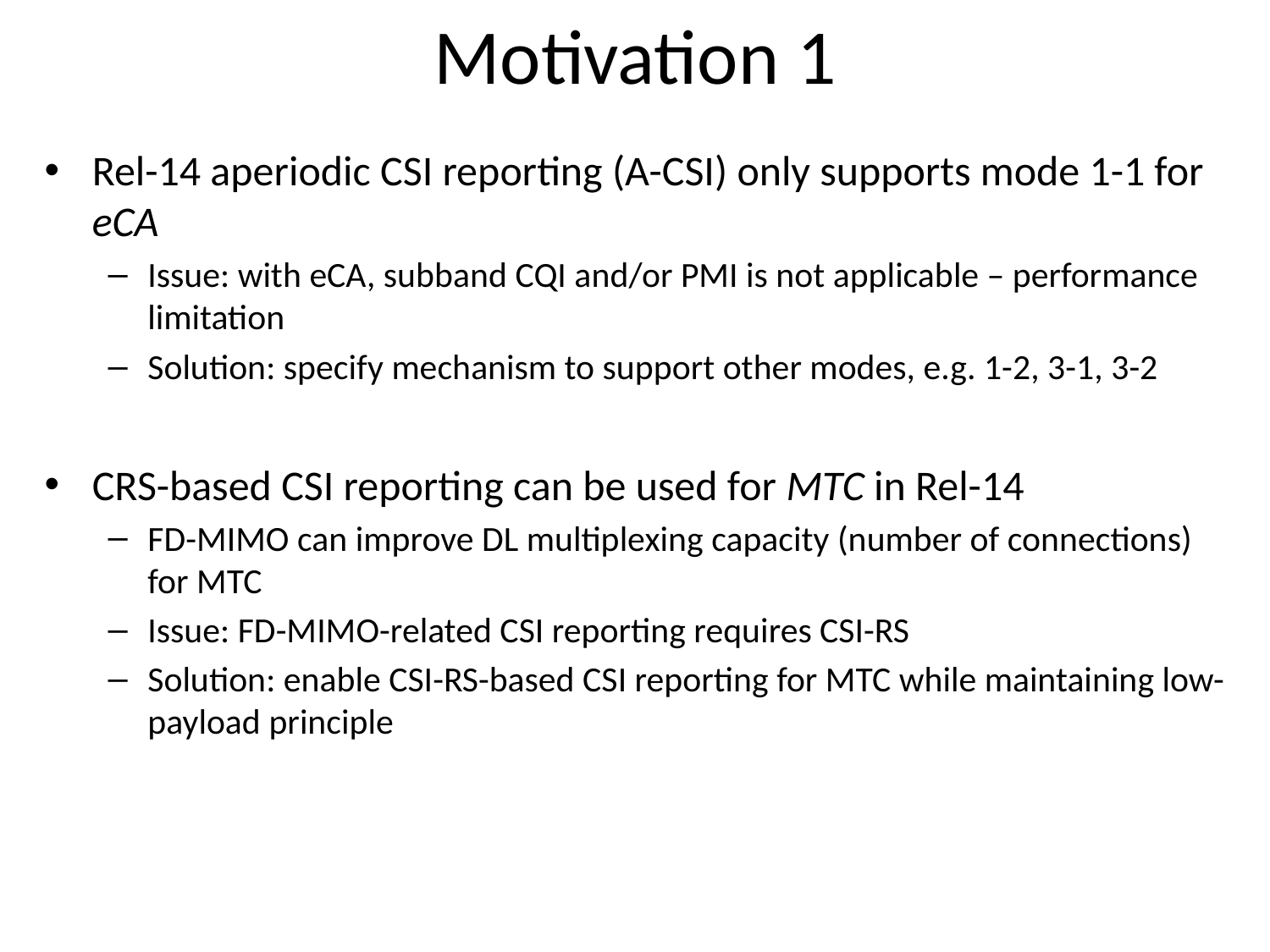

# Motivation 1
Rel-14 aperiodic CSI reporting (A-CSI) only supports mode 1-1 for eCA
Issue: with eCA, subband CQI and/or PMI is not applicable – performance limitation
Solution: specify mechanism to support other modes, e.g. 1-2, 3-1, 3-2

CRS-based CSI reporting can be used for MTC in Rel-14
FD-MIMO can improve DL multiplexing capacity (number of connections) for MTC
Issue: FD-MIMO-related CSI reporting requires CSI-RS
Solution: enable CSI-RS-based CSI reporting for MTC while maintaining low-payload principle